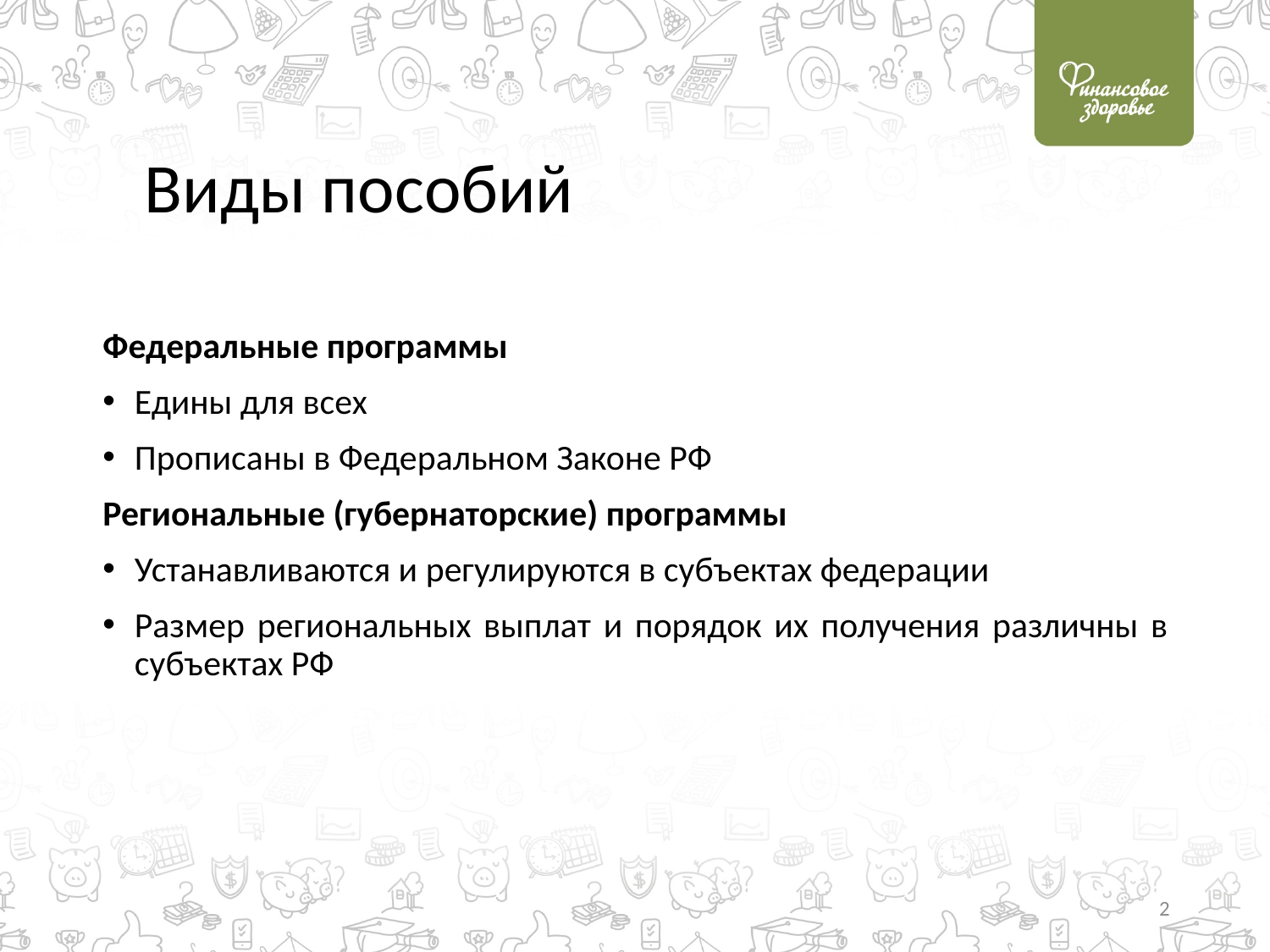

# Виды пособий
Федеральные программы
Едины для всех
Прописаны в Федеральном Законе РФ
Региональные (губернаторские) программы
Устанавливаются и регулируются в субъектах федерации
Размер региональных выплат и порядок их получения различны в субъектах РФ

2